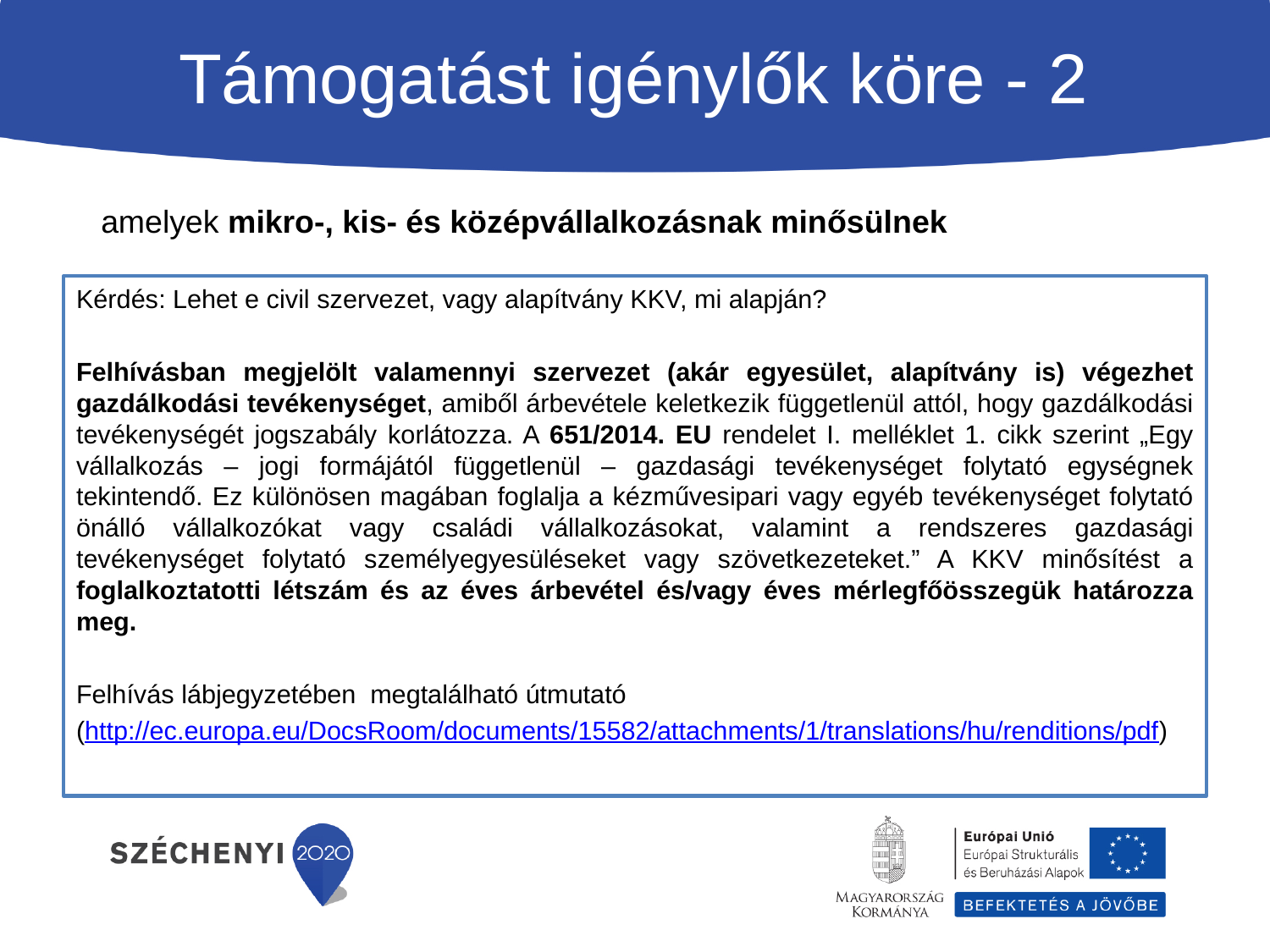

# Támogatást igénylők köre - 2
 amelyek mikro-, kis- és középvállalkozásnak minősülnek
Kérdés: Lehet e civil szervezet, vagy alapítvány KKV, mi alapján?

Felhívásban megjelölt valamennyi szervezet (akár egyesület, alapítvány is) végezhet gazdálkodási tevékenységet, amiből árbevétele keletkezik függetlenül attól, hogy gazdálkodási tevékenységét jogszabály korlátozza. A 651/2014. EU rendelet I. melléklet 1. cikk szerint „Egy vállalkozás – jogi formájától függetlenül – gazdasági tevékenységet folytató egységnek tekintendő. Ez különösen magában foglalja a kézművesipari vagy egyéb tevékenységet folytató önálló vállalkozókat vagy családi vállalkozásokat, valamint a rendszeres gazdasági tevékenységet folytató személyegyesüléseket vagy szövetkezeteket.” A KKV minősítést a foglalkoztatotti létszám és az éves árbevétel és/vagy éves mérlegfőösszegük határozza meg.

Felhívás lábjegyzetében  megtalálható útmutató
(http://ec.europa.eu/DocsRoom/documents/15582/attachments/1/translations/hu/renditions/pdf)